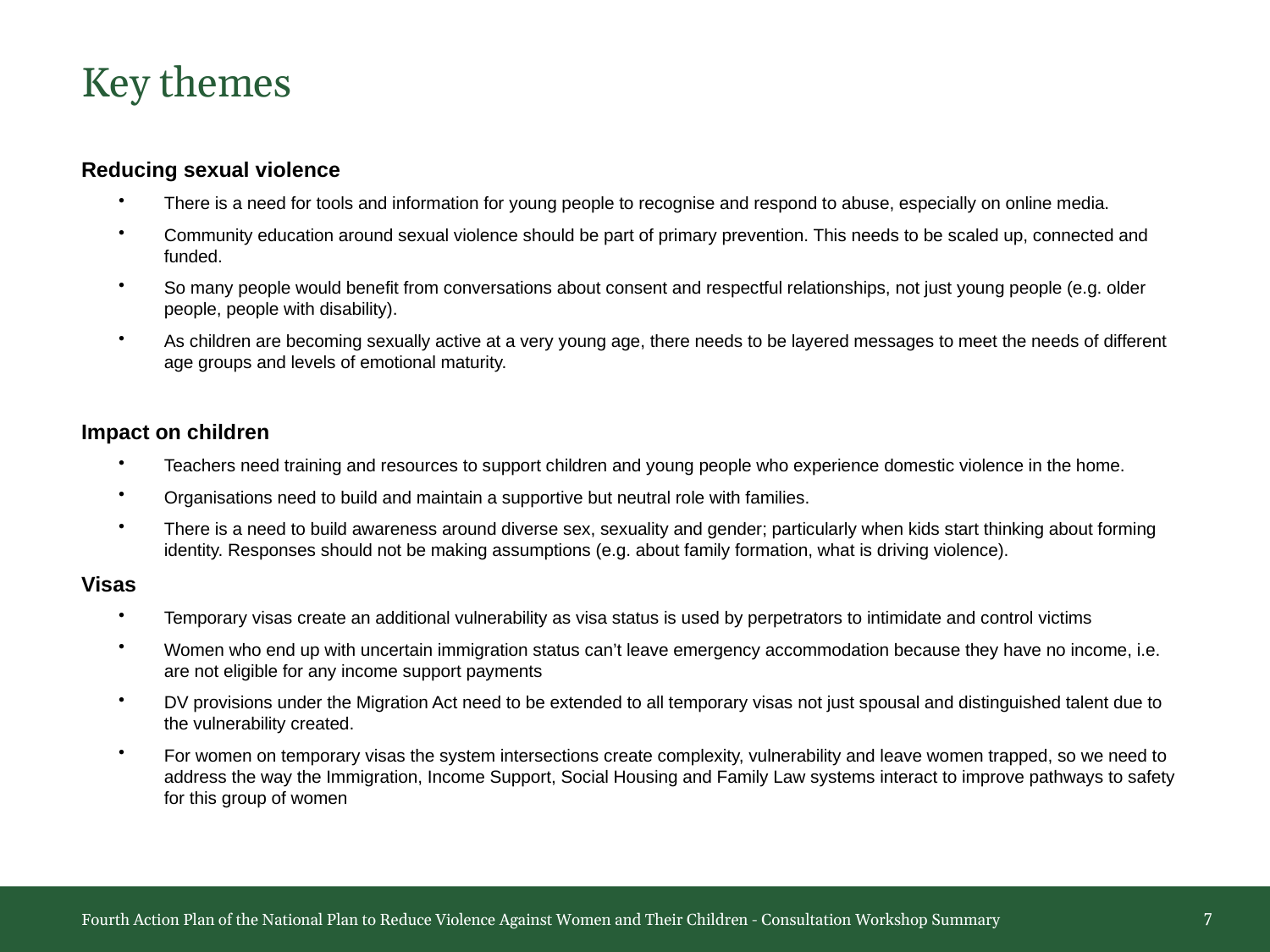

# Key themes
Reducing sexual violence
There is a need for tools and information for young people to recognise and respond to abuse, especially on online media.
Community education around sexual violence should be part of primary prevention. This needs to be scaled up, connected and funded.
So many people would benefit from conversations about consent and respectful relationships, not just young people (e.g. older people, people with disability).
As children are becoming sexually active at a very young age, there needs to be layered messages to meet the needs of different age groups and levels of emotional maturity.

Impact on children
Teachers need training and resources to support children and young people who experience domestic violence in the home.
Organisations need to build and maintain a supportive but neutral role with families.
There is a need to build awareness around diverse sex, sexuality and gender; particularly when kids start thinking about forming identity. Responses should not be making assumptions (e.g. about family formation, what is driving violence).
Visas
Temporary visas create an additional vulnerability as visa status is used by perpetrators to intimidate and control victims
Women who end up with uncertain immigration status can’t leave emergency accommodation because they have no income, i.e. are not eligible for any income support payments
DV provisions under the Migration Act need to be extended to all temporary visas not just spousal and distinguished talent due to the vulnerability created.
For women on temporary visas the system intersections create complexity, vulnerability and leave women trapped, so we need to address the way the Immigration, Income Support, Social Housing and Family Law systems interact to improve pathways to safety for this group of women

7
Fourth Action Plan of the National Plan to Reduce Violence Against Women and Their Children - Consultation Workshop Summary